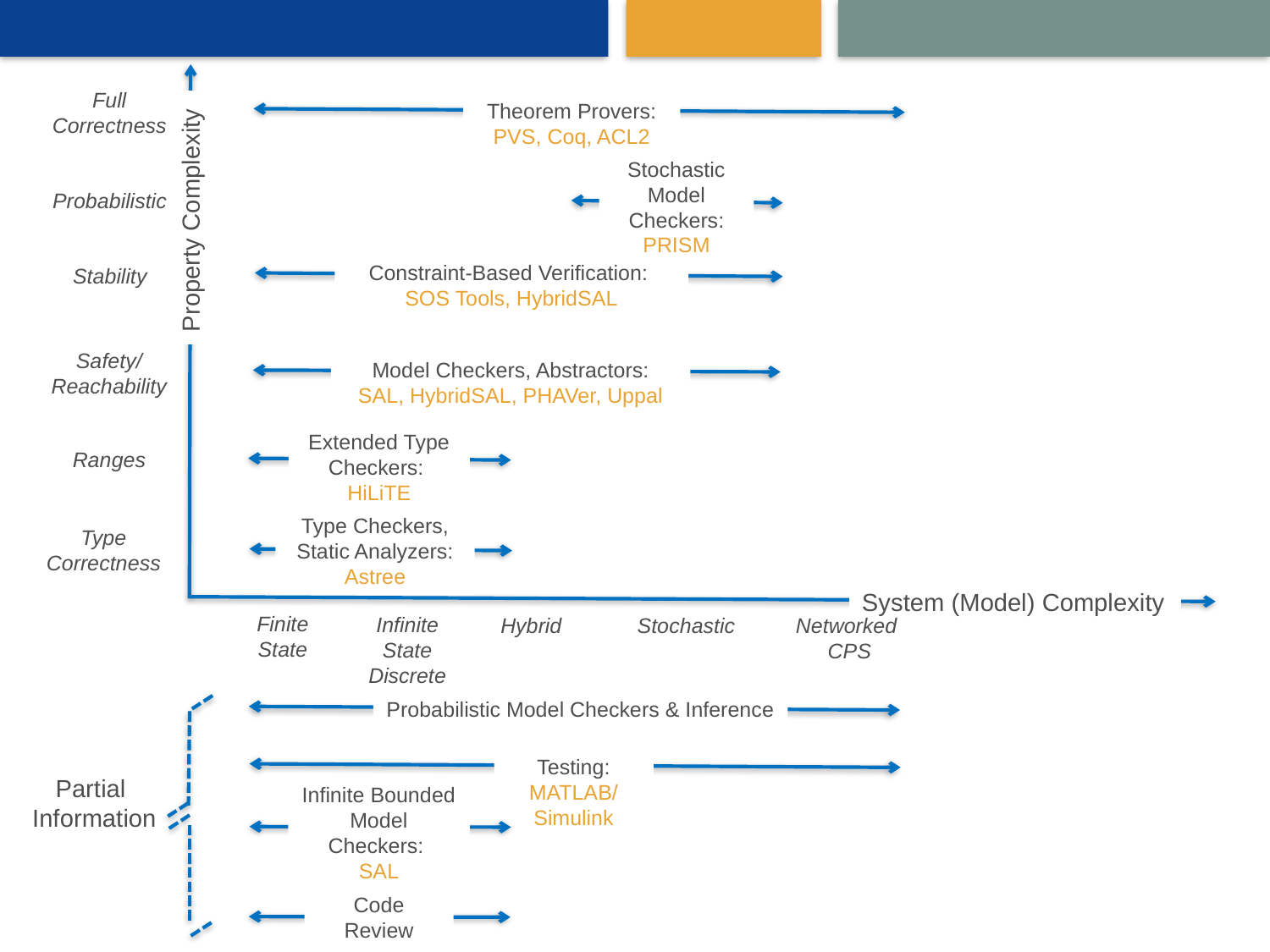

Full Correctness
Theorem Provers:
PVS, Coq, ACL2
Stochastic Model Checkers:
PRISM
Probabilistic
Property Complexity
Constraint-Based Verification:
SOS Tools, HybridSAL
Stability
Safety/
Reachability
Model Checkers, Abstractors:
SAL, HybridSAL, PHAVer, Uppal
Extended Type Checkers:
HiLiTE
Ranges
Type Checkers,
Static Analyzers:
Astree
Type Correctness
System (Model) Complexity
Finite
State
Infinite
State
Discrete
Networked
CPS
Stochastic
Hybrid
Probabilistic Model Checkers & Inference
Testing:
MATLAB/Simulink
Partial
Information
Infinite Bounded Model Checkers:
SAL
Code Review